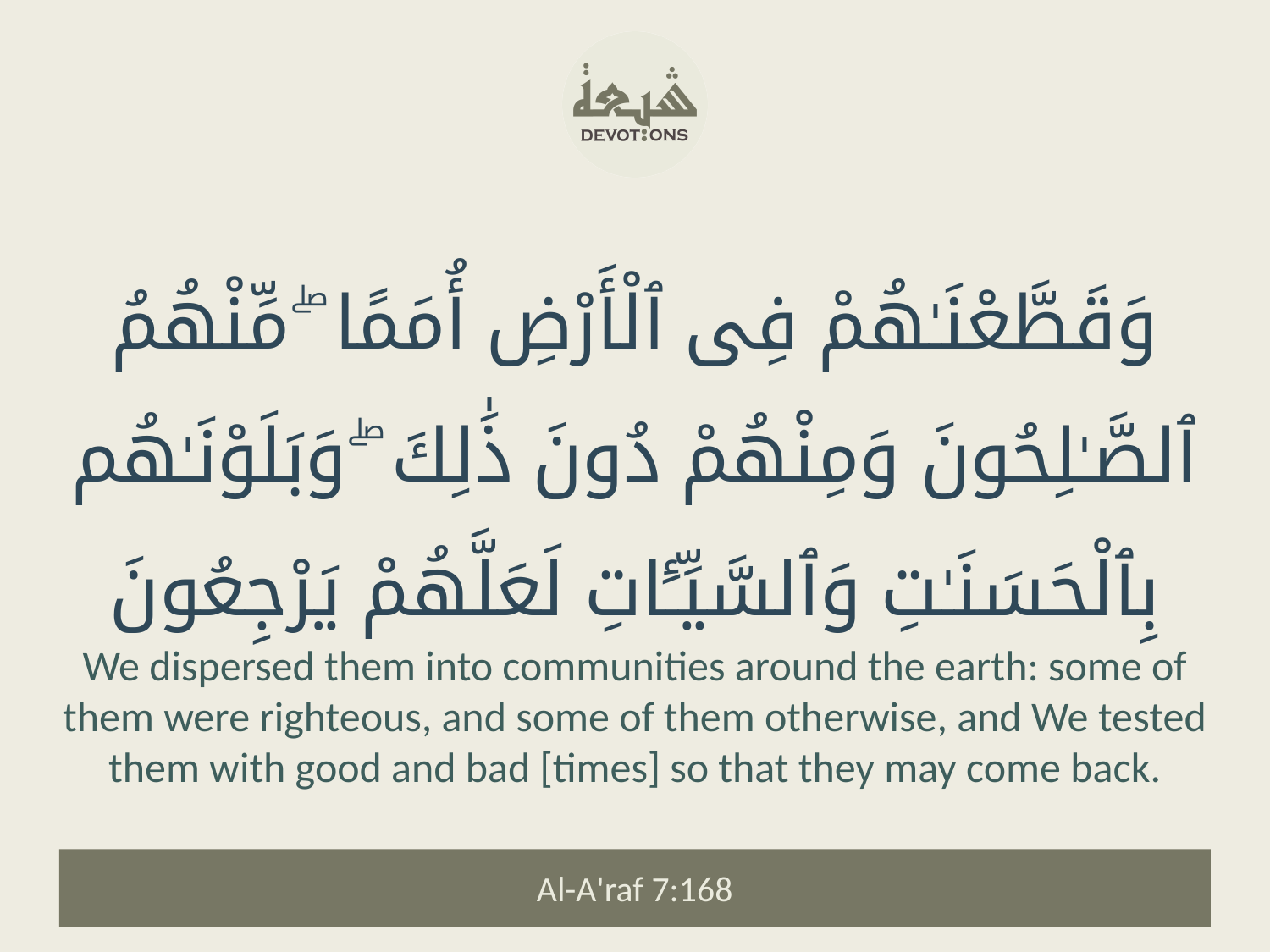

وَقَطَّعْنَـٰهُمْ فِى ٱلْأَرْضِ أُمَمًا ۖ مِّنْهُمُ ٱلصَّـٰلِحُونَ وَمِنْهُمْ دُونَ ذَٰلِكَ ۖ وَبَلَوْنَـٰهُم بِٱلْحَسَنَـٰتِ وَٱلسَّيِّـَٔاتِ لَعَلَّهُمْ يَرْجِعُونَ
We dispersed them into communities around the earth: some of them were righteous, and some of them otherwise, and We tested them with good and bad [times] so that they may come back.
Al-A'raf 7:168